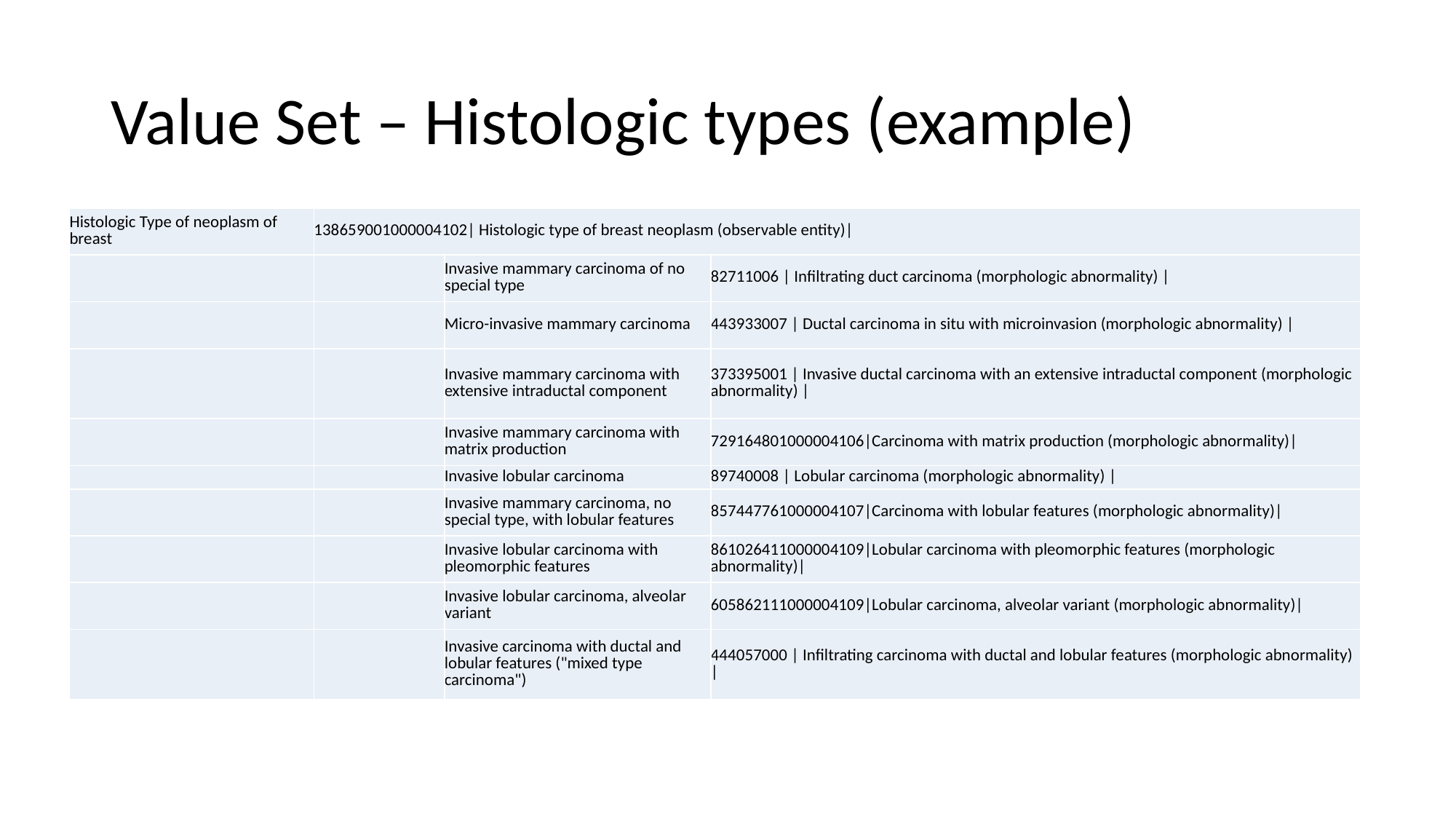

# Value Set – Histologic types (example)
| Histologic Type of neoplasm of breast | 138659001000004102| Histologic type of breast neoplasm (observable entity)| |  |  |
| --- | --- | --- | --- |
|  |  | Invasive mammary carcinoma of no special type | 82711006 | Infiltrating duct carcinoma (morphologic abnormality) | |
|  |  | Micro-invasive mammary carcinoma | 443933007 | Ductal carcinoma in situ with microinvasion (morphologic abnormality) | |
|  |  | Invasive mammary carcinoma with extensive intraductal component | 373395001 | Invasive ductal carcinoma with an extensive intraductal component (morphologic abnormality) | |
|  |  | Invasive mammary carcinoma with matrix production | 729164801000004106|Carcinoma with matrix production (morphologic abnormality)| |
|  |  | Invasive lobular carcinoma | 89740008 | Lobular carcinoma (morphologic abnormality) | |
|  |  | Invasive mammary carcinoma, no special type, with lobular features | 857447761000004107|Carcinoma with lobular features (morphologic abnormality)| |
|  |  | Invasive lobular carcinoma with pleomorphic features | 861026411000004109|Lobular carcinoma with pleomorphic features (morphologic abnormality)| |
|  |  | Invasive lobular carcinoma, alveolar variant | 605862111000004109|Lobular carcinoma, alveolar variant (morphologic abnormality)| |
|  |  | Invasive carcinoma with ductal and lobular features ("mixed type carcinoma") | 444057000 | Infiltrating carcinoma with ductal and lobular features (morphologic abnormality) | |